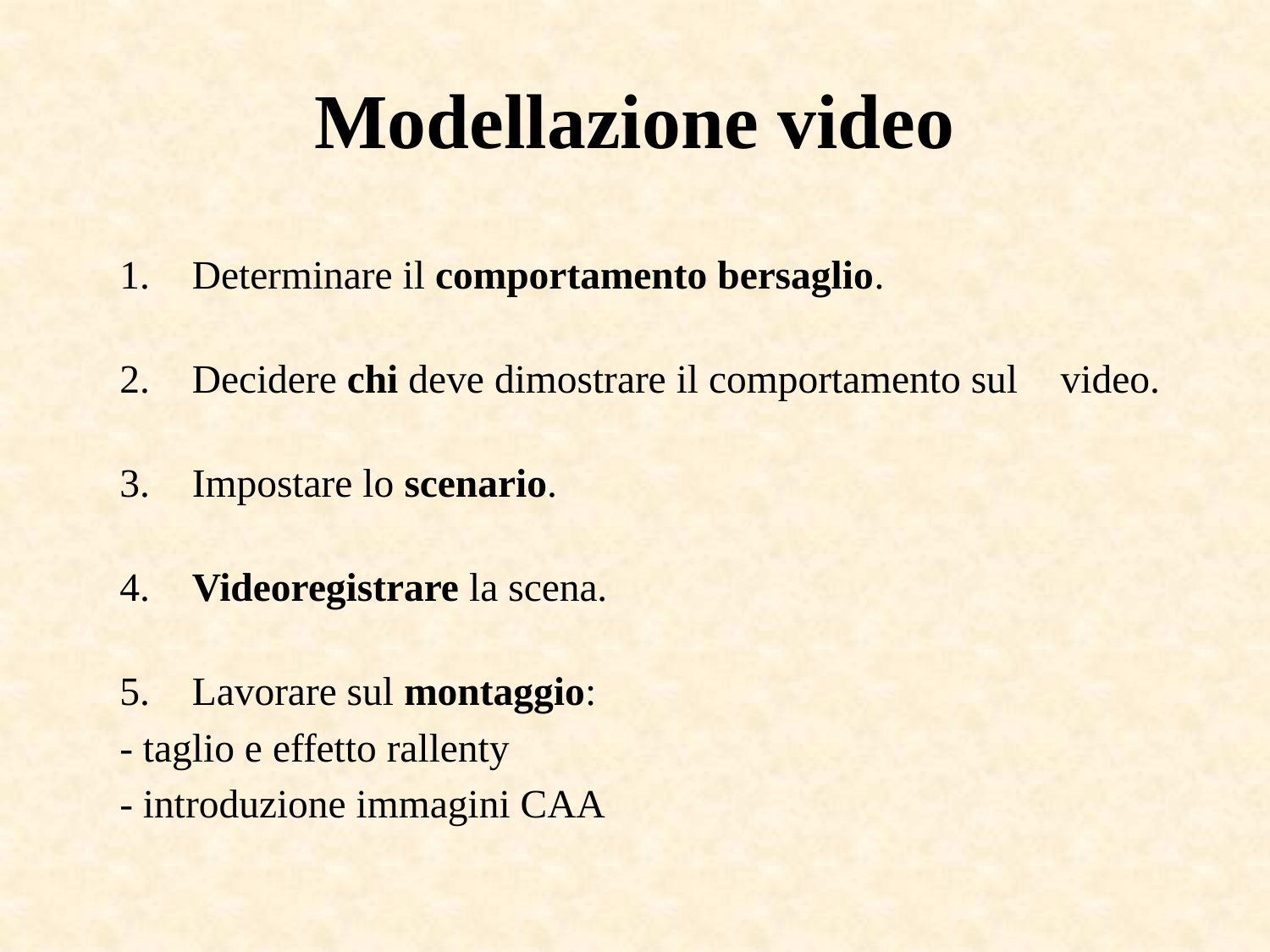

# Modellazione video

	1. 	Determinare il comportamento bersaglio.
2. 	Decidere chi deve dimostrare il comportamento sul 	video.
3. 	Impostare lo scenario.
4. 	Videoregistrare la scena.
5. 	Lavorare sul montaggio:
			- taglio e effetto rallenty
			- introduzione immagini CAA